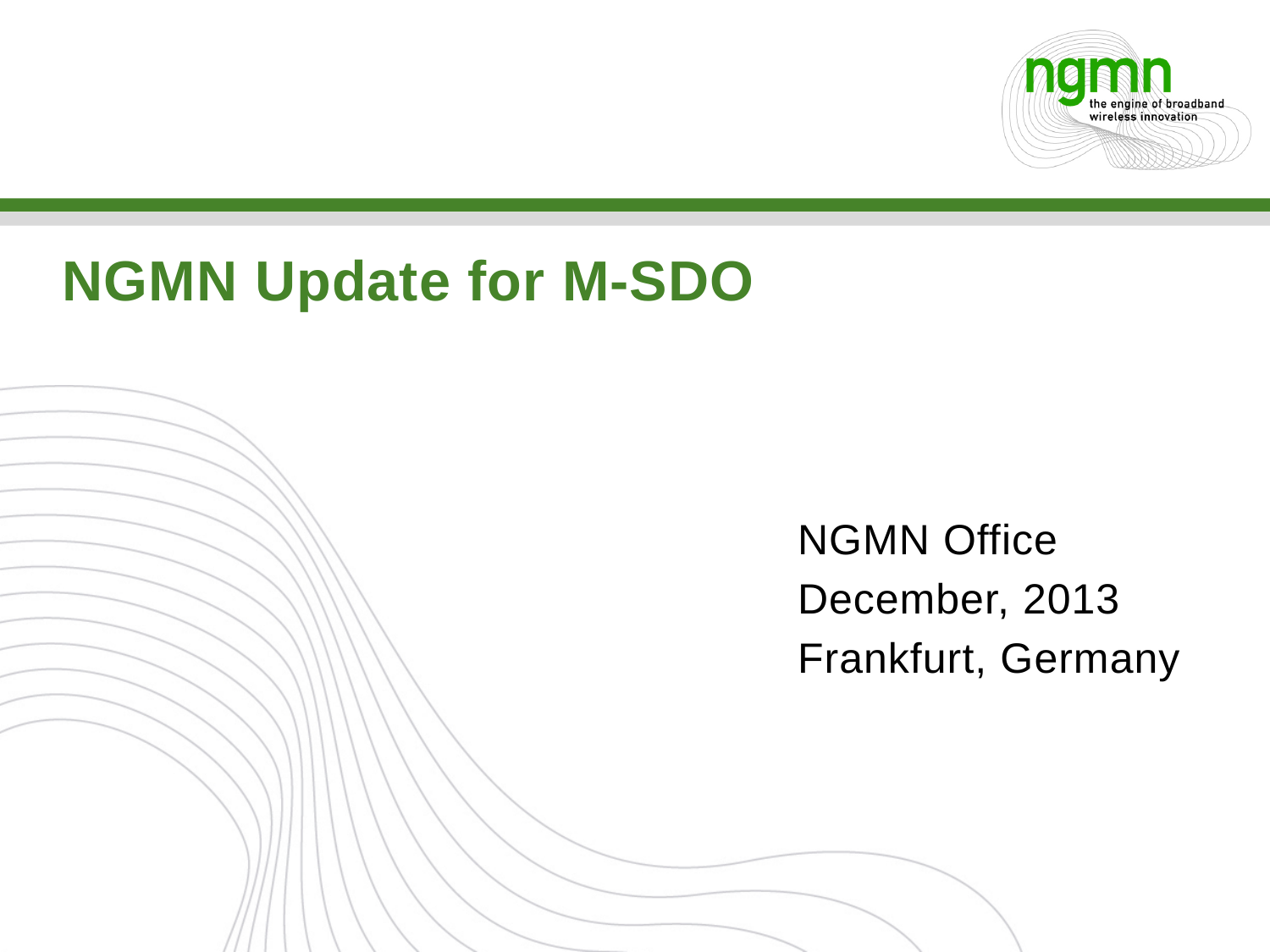

# NGMN Update for M-SDO
NGMN Office
December, 2013
Frankfurt, Germany